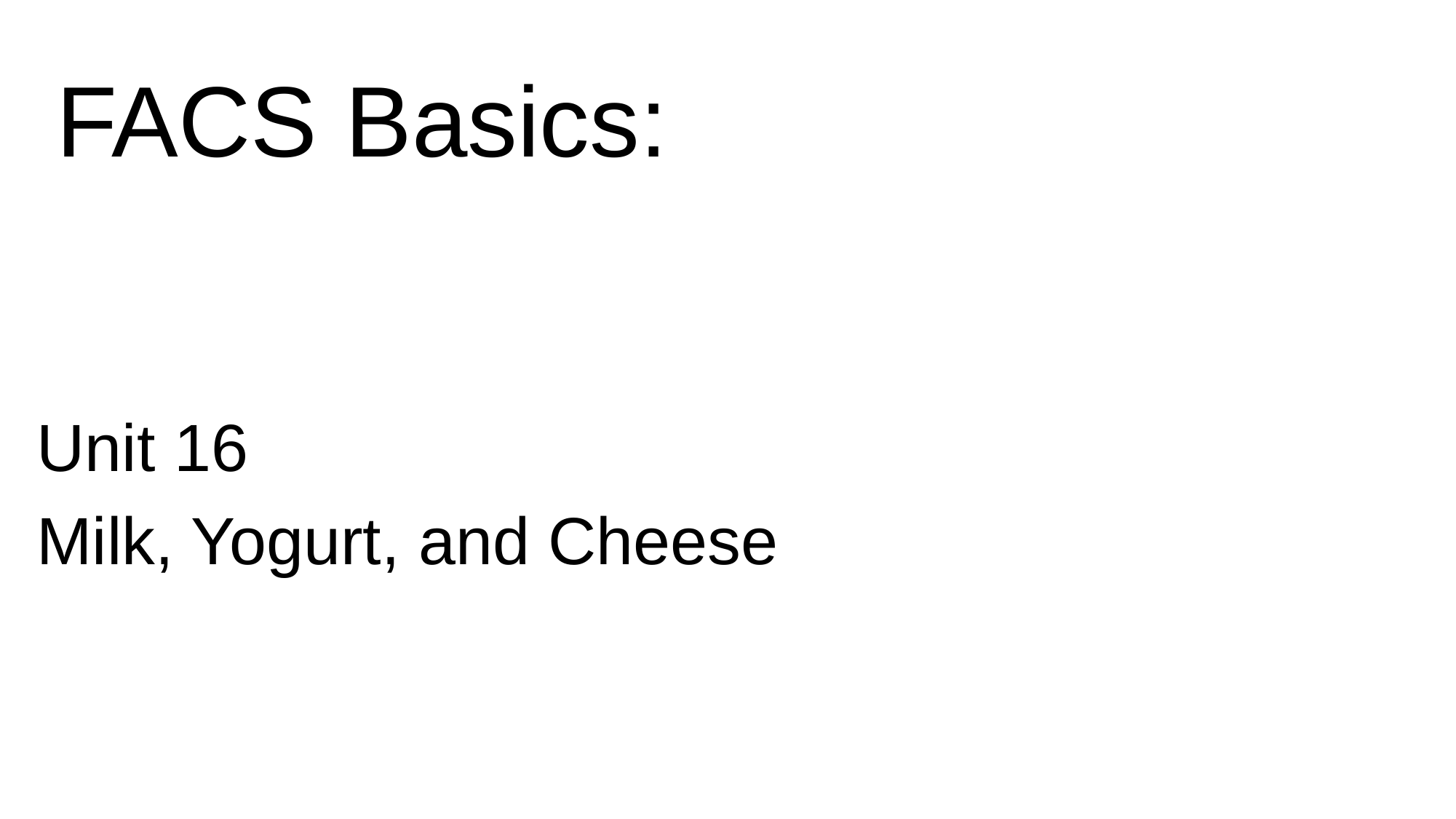

FACS Basics:
Building Skills to Last a Lifetime
Unit 16
Milk, Yogurt, and Cheese